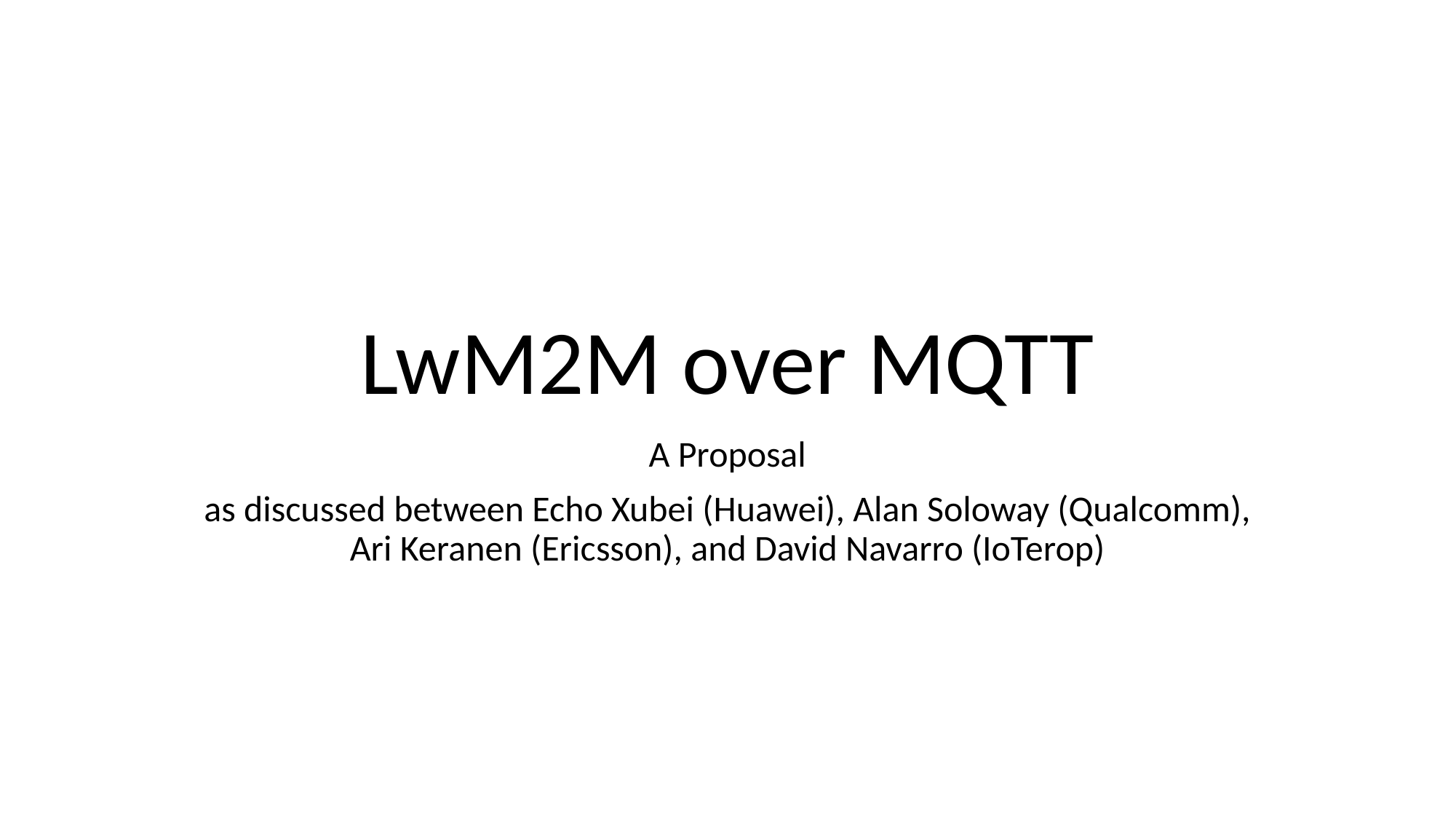

# LwM2M over MQTT
A Proposal
as discussed between Echo Xubei (Huawei), Alan Soloway (Qualcomm), Ari Keranen (Ericsson), and David Navarro (IoTerop)